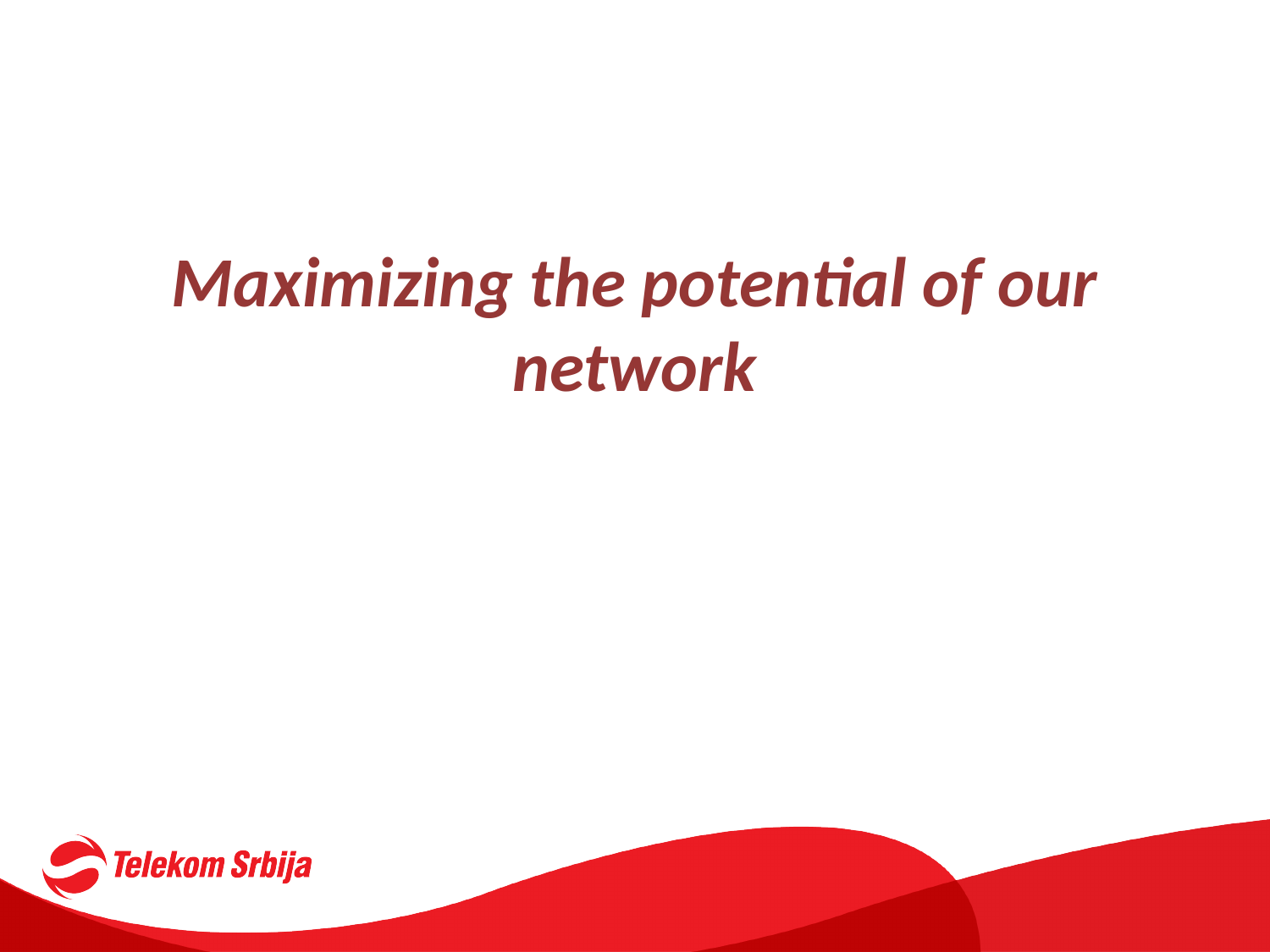

# Maximizing the potential of our network